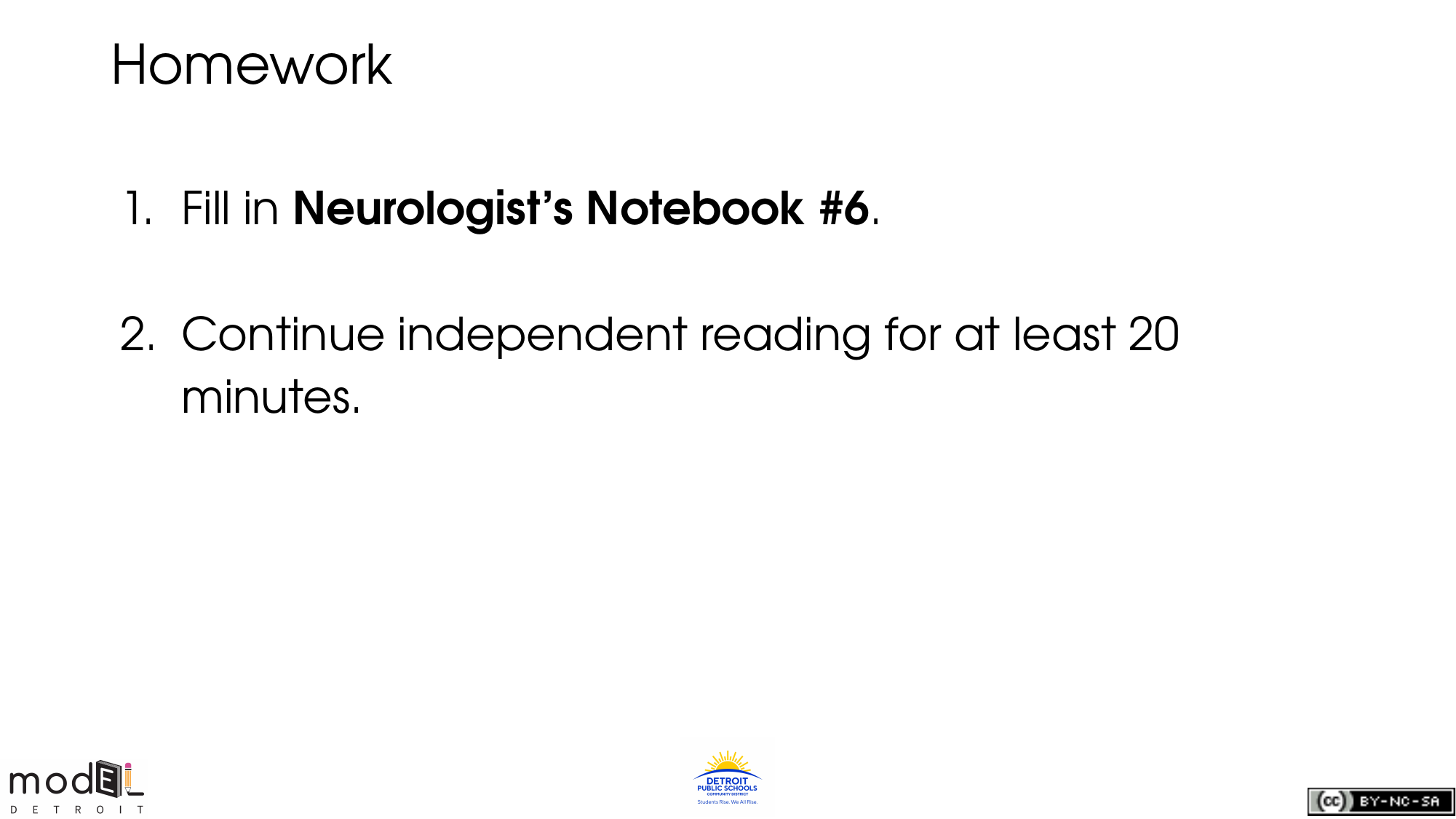

Homework

Fill in Neurologist’s Notebook #6.

Continue independent reading for at least 20 minutes.